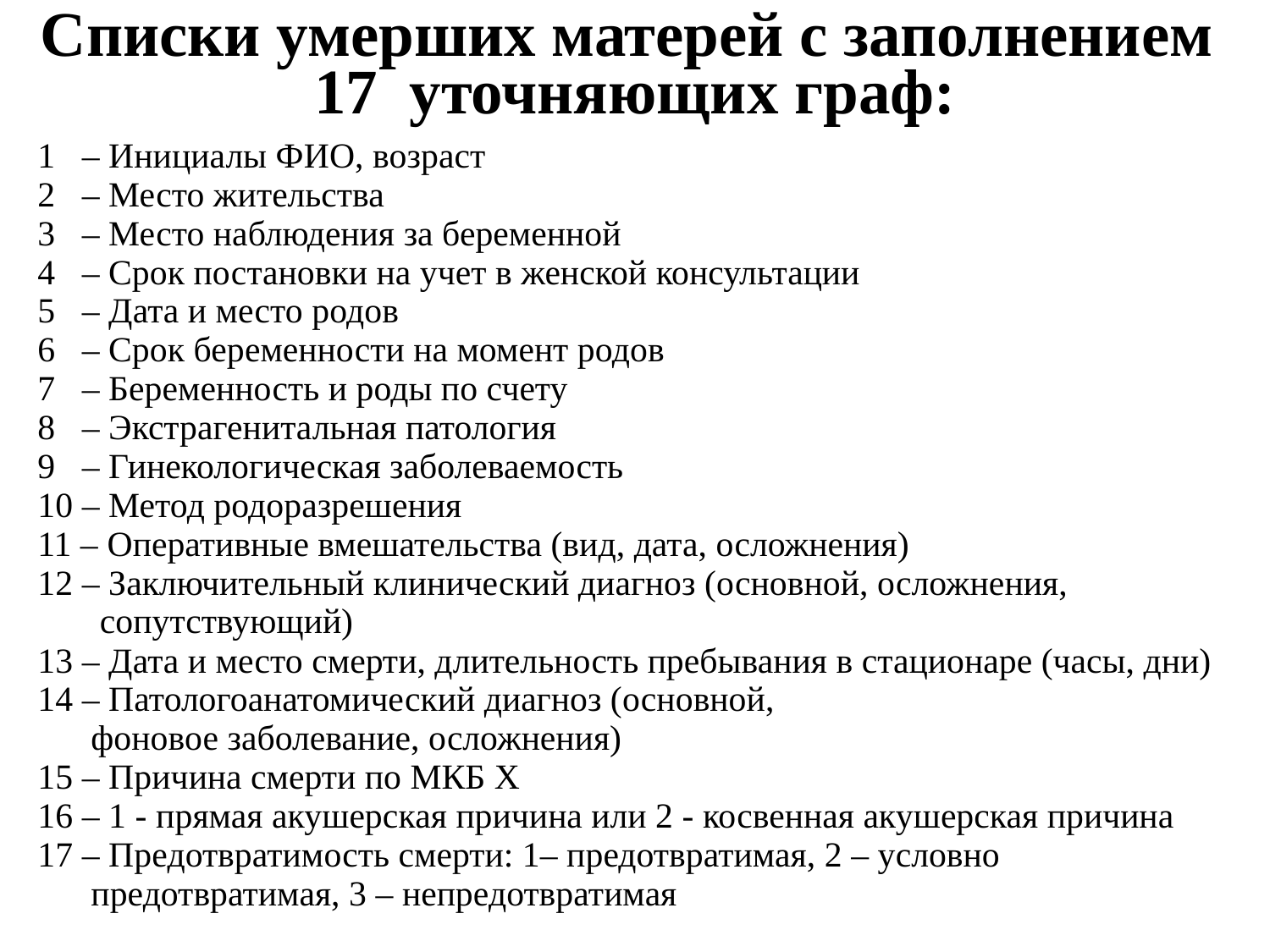

# Списки умерших матерей с заполнением 17  уточняющих граф:
1   – Инициалы ФИО, возраст
2   – Место жительства
3   – Место наблюдения за беременной
4   – Срок постановки на учет в женской консультации
5   – Дата и место родов
6   – Срок беременности на момент родов
7   – Беременность и роды по счету
8   – Экстрагенитальная патология
9   – Гинекологическая заболеваемость
10 – Метод родоразрешения
11 – Оперативные вмешательства (вид, дата, осложнения)
12 – Заключительный клинический диагноз (основной, осложнения,
       сопутствующий)
13 – Дата и место смерти, длительность пребывания в стационаре (часы, дни)
14 – Патологоанатомический диагноз (основной,
      фоновое заболевание, осложнения)
15 – Причина смерти по МКБ Х
16 – 1 - прямая акушерская причина или 2 - косвенная акушерская причина
17 – Предотвратимость смерти: 1– предотвратимая, 2 – условно
      предотвратимая, 3 – непредотвратимая